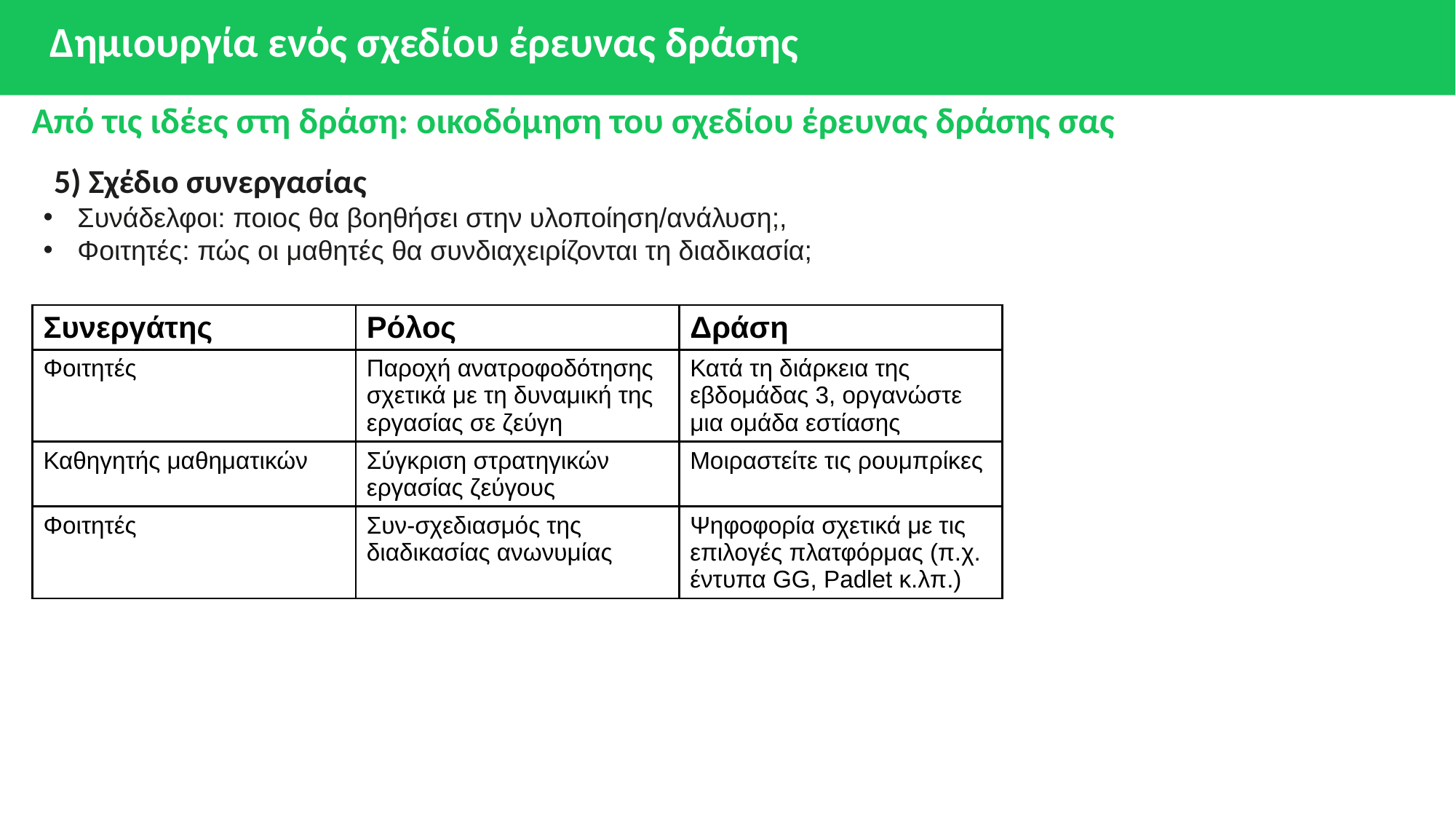

# Δημιουργία ενός σχεδίου έρευνας δράσης
Από τις ιδέες στη δράση: οικοδόμηση του σχεδίου έρευνας δράσης σας
5) Σχέδιο συνεργασίας
Συνάδελφοι: ποιος θα βοηθήσει στην υλοποίηση/ανάλυση;,
Φοιτητές: πώς οι μαθητές θα συνδιαχειρίζονται τη διαδικασία;

| Συνεργάτης | Ρόλος | Δράση |
| --- | --- | --- |
| Φοιτητές | Παροχή ανατροφοδότησης σχετικά με τη δυναμική της εργασίας σε ζεύγη | Κατά τη διάρκεια της εβδομάδας 3, οργανώστε μια ομάδα εστίασης |
| Καθηγητής μαθηματικών | Σύγκριση στρατηγικών εργασίας ζεύγους | Μοιραστείτε τις ρουμπρίκες |
| Φοιτητές | Συν-σχεδιασμός της διαδικασίας ανωνυμίας | Ψηφοφορία σχετικά με τις επιλογές πλατφόρμας (π.χ. έντυπα GG, Padlet κ.λπ.) |